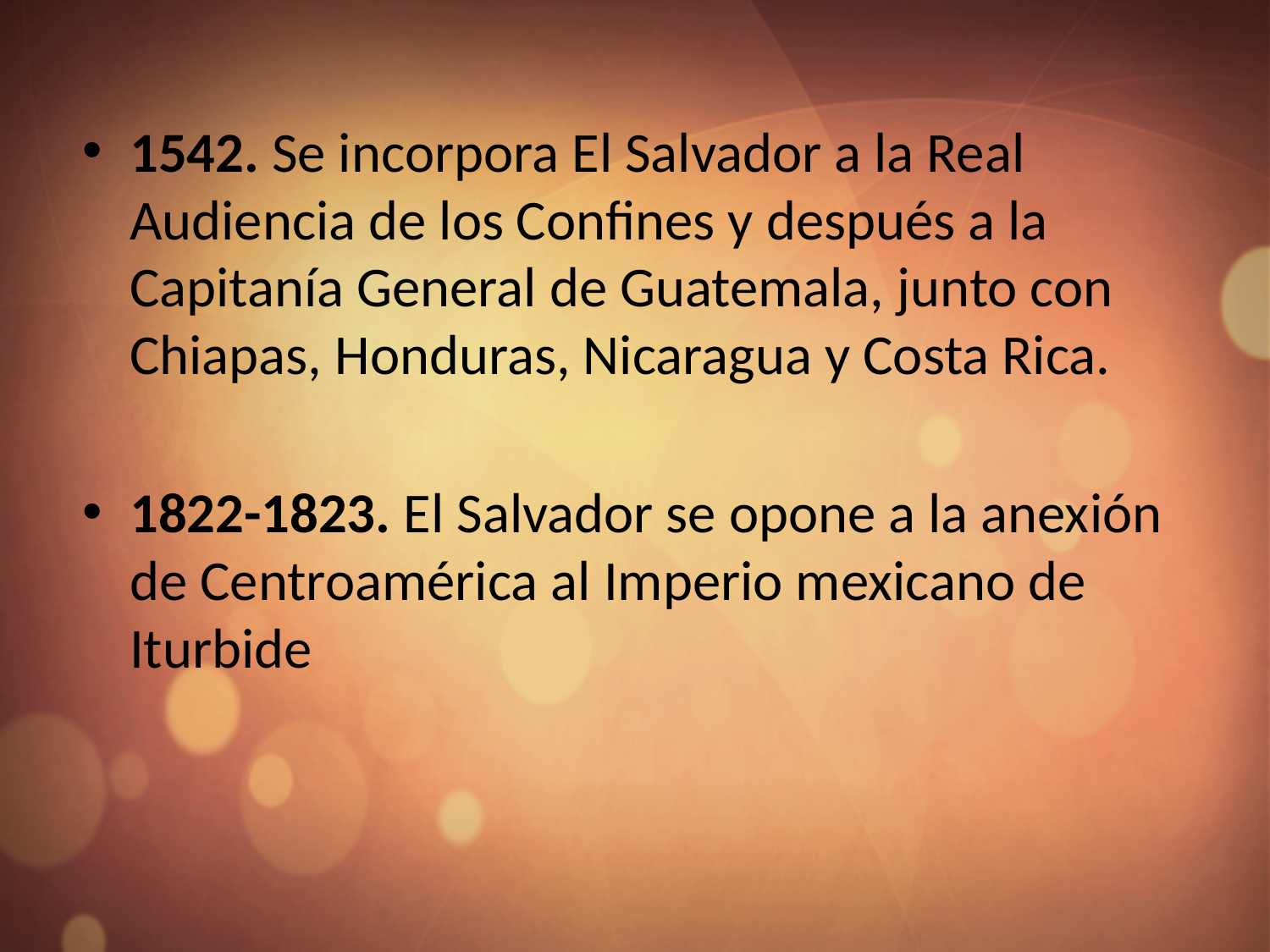

1542. Se incorpora El Salvador a la Real Audiencia de los Confines y después a la Capitanía General de Guatemala, junto con Chiapas, Honduras, Nicaragua y Costa Rica.

1822-1823. El Salvador se opone a la anexión de Centroamérica al Imperio mexicano de Iturbide